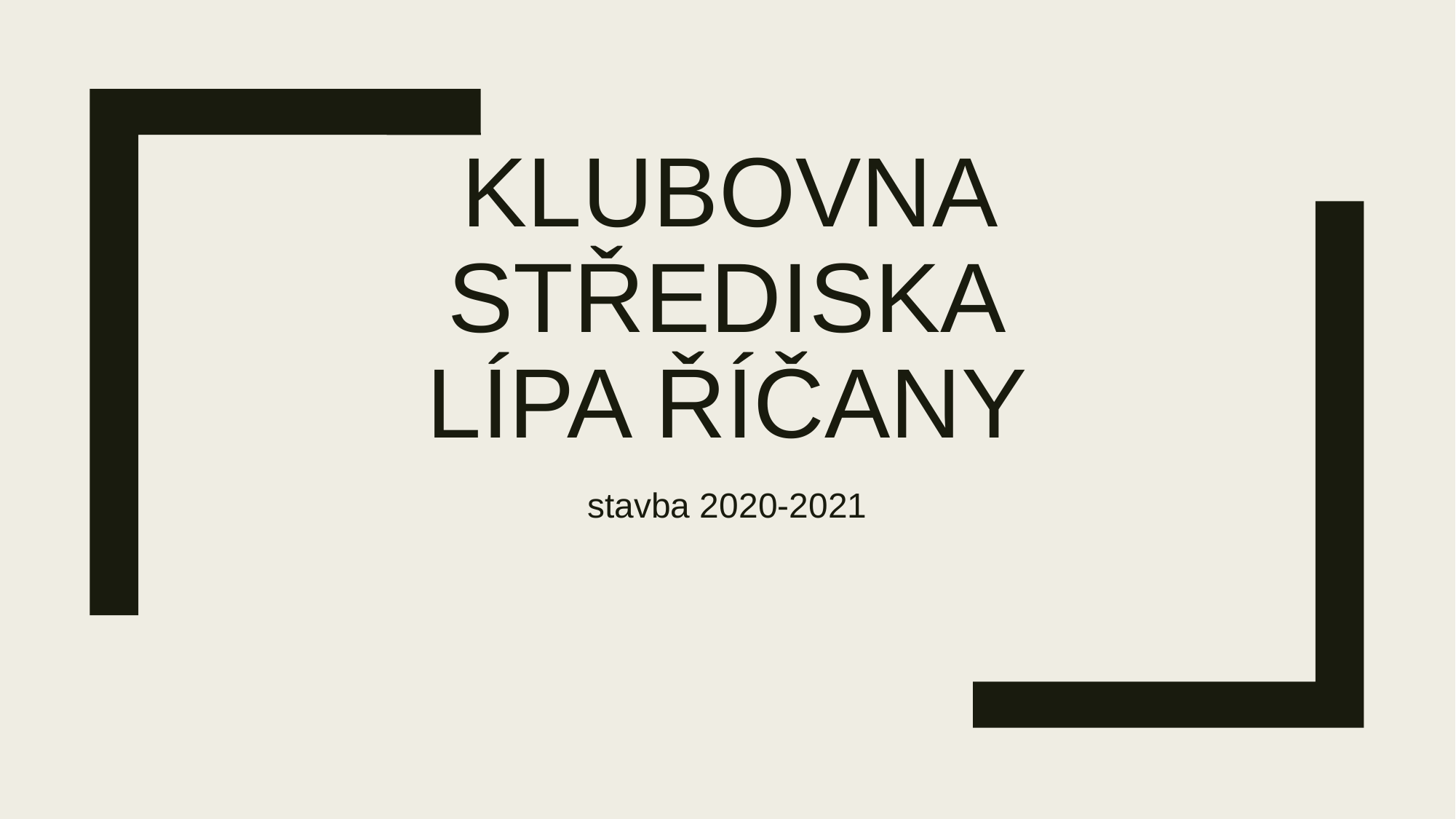

# Klubovna STŘEDISKA LÍPA ŘÍČANY
stavba 2020-2021